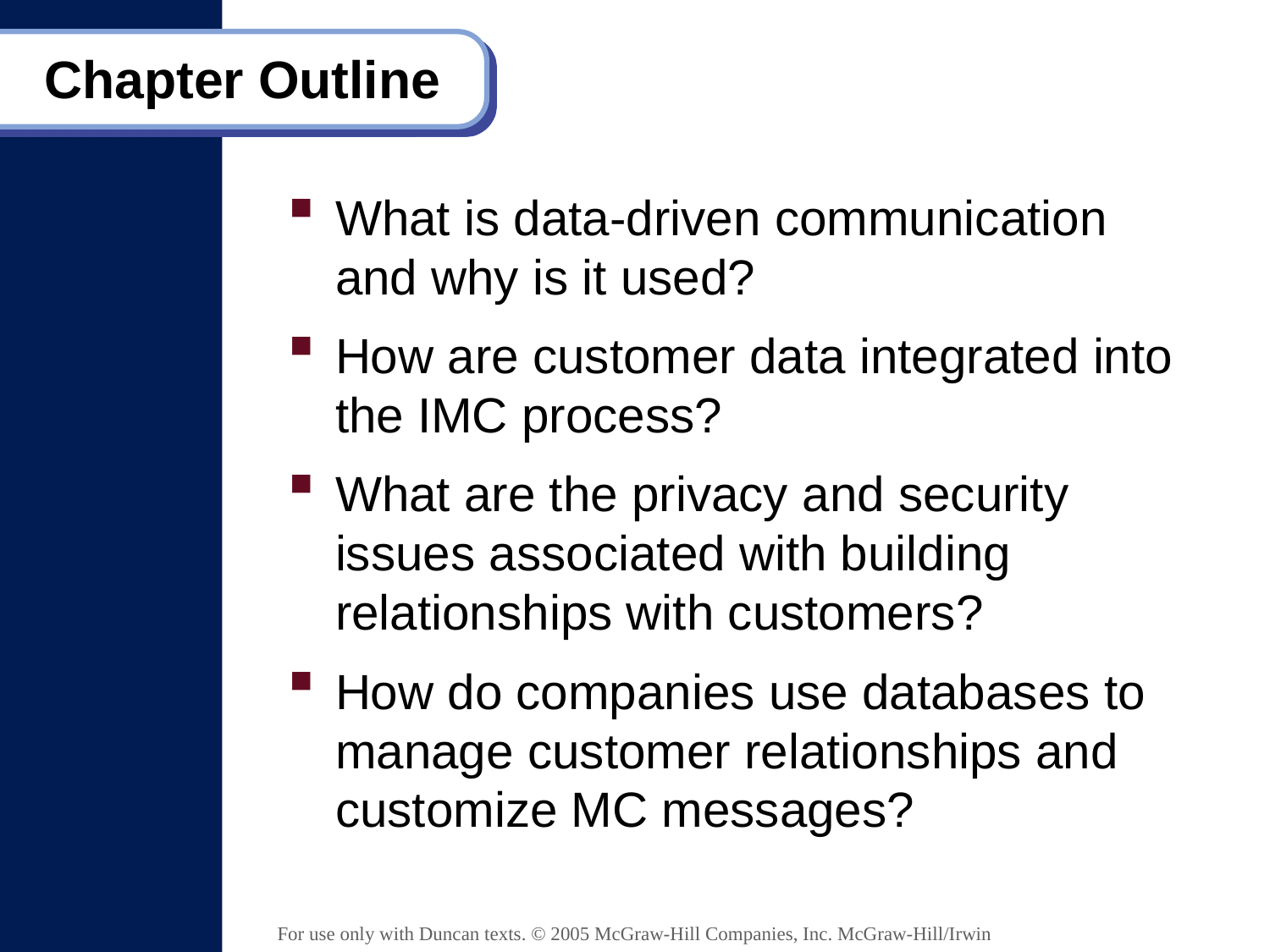

# Chapter Outline
What is data-driven communication and why is it used?
How are customer data integrated into the IMC process?
What are the privacy and security issues associated with building relationships with customers?
How do companies use databases to manage customer relationships and customize MC messages?